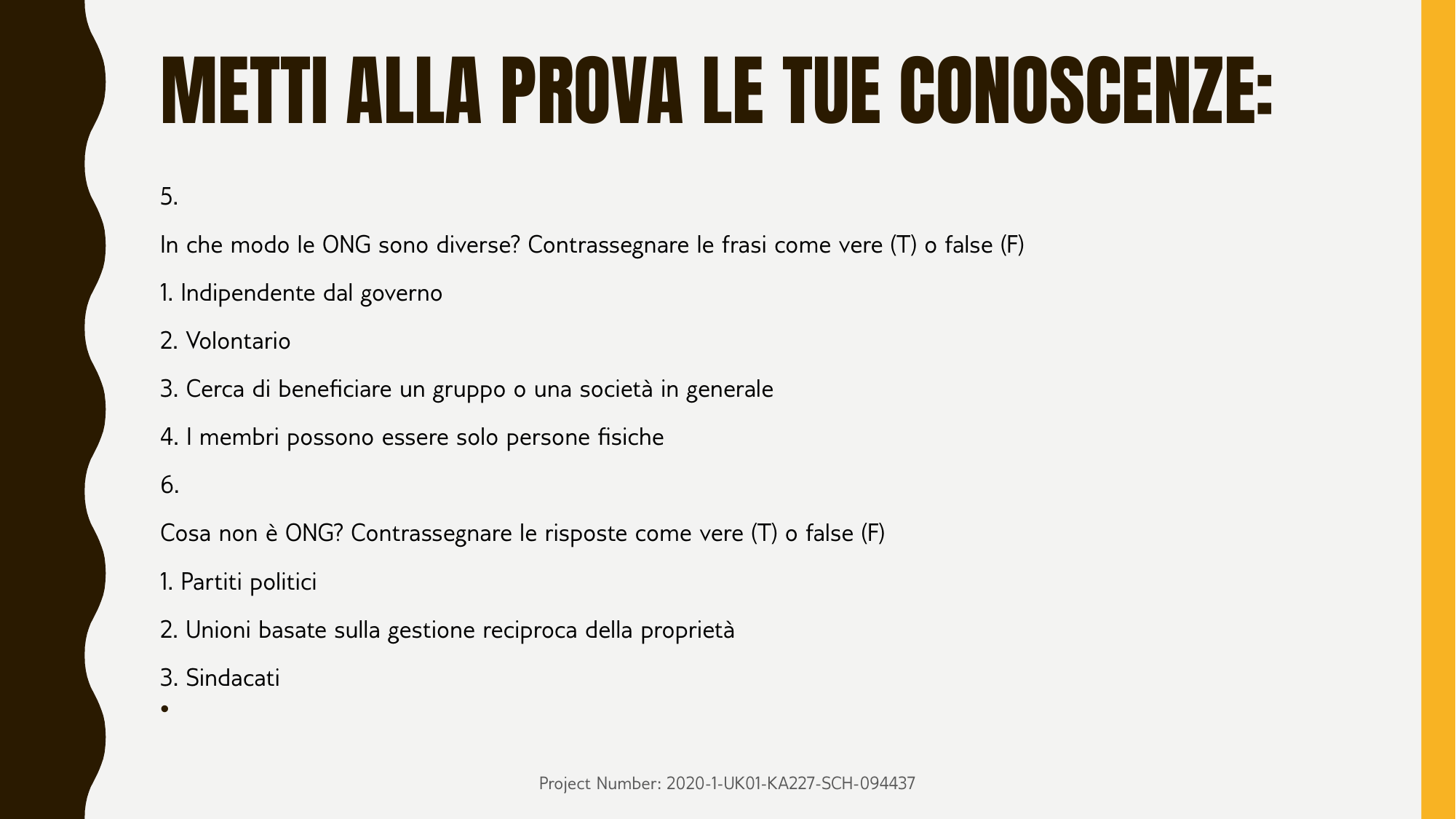

# METTI ALLA PROVA LE TUE CONOSCENZE:

5.
In che modo le ONG sono diverse? Contrassegnare le frasi come vere (T) o false (F)
1. Indipendente dal governo
2. Volontario
3. Cerca di beneficiare un gruppo o una società in generale
4. I membri possono essere solo persone fisiche
6.
Cosa non è ONG? Contrassegnare le risposte come vere (T) o false (F)
1. Partiti politici
2. Unioni basate sulla gestione reciproca della proprietà
3. Sindacati

Project Number: 2020-1-UK01-KA227-SCH-094437